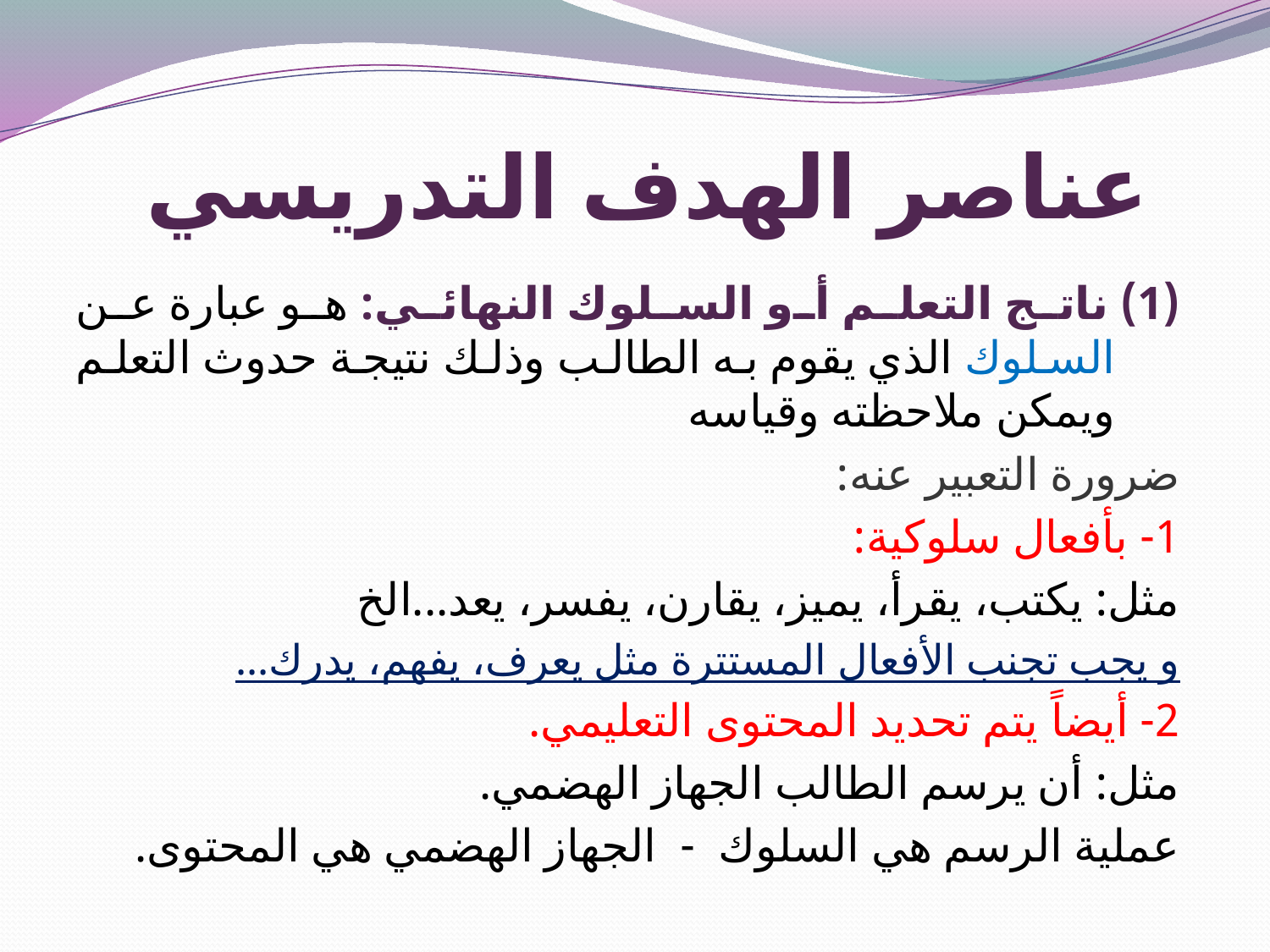

# عناصر الهدف التدريسي
(1) ناتج التعلم أو السلوك النهائي: هو عبارة عن السلوك الذي يقوم به الطالب وذلك نتيجة حدوث التعلم ويمكن ملاحظته وقياسه
ضرورة التعبير عنه:
1- بأفعال سلوكية:
مثل: يكتب، يقرأ، يميز، يقارن، يفسر، يعد...الخ
و يجب تجنب الأفعال المستترة مثل يعرف، يفهم، يدرك...
2- أيضاً يتم تحديد المحتوى التعليمي.
مثل: أن يرسم الطالب الجهاز الهضمي.
عملية الرسم هي السلوك  -  الجهاز الهضمي هي المحتوى.